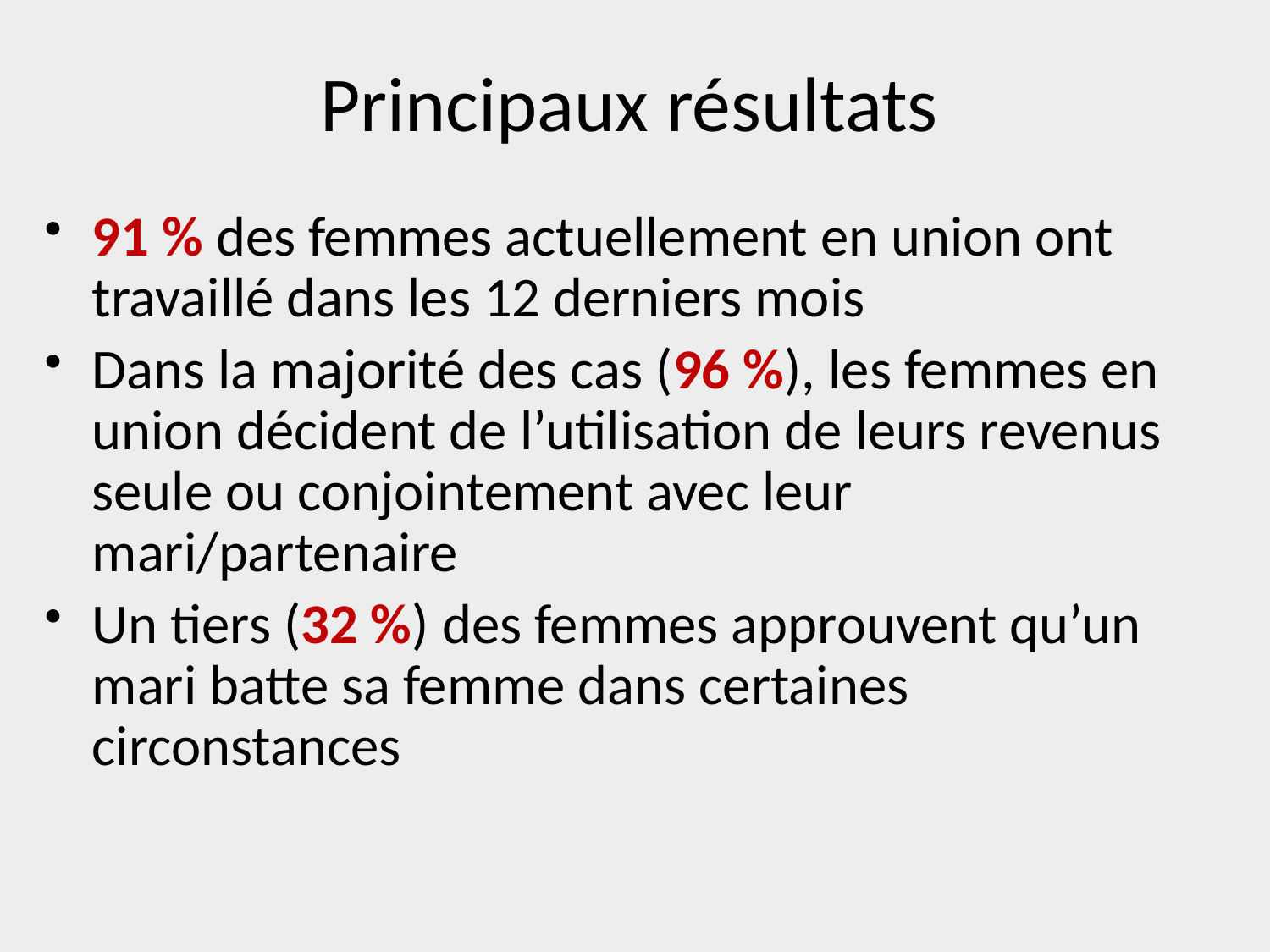

# Principaux résultats
91 % des femmes actuellement en union ont travaillé dans les 12 derniers mois
Dans la majorité des cas (96 %), les femmes en union décident de l’utilisation de leurs revenus seule ou conjointement avec leur mari/partenaire
Un tiers (32 %) des femmes approuvent qu’un mari batte sa femme dans certaines circonstances